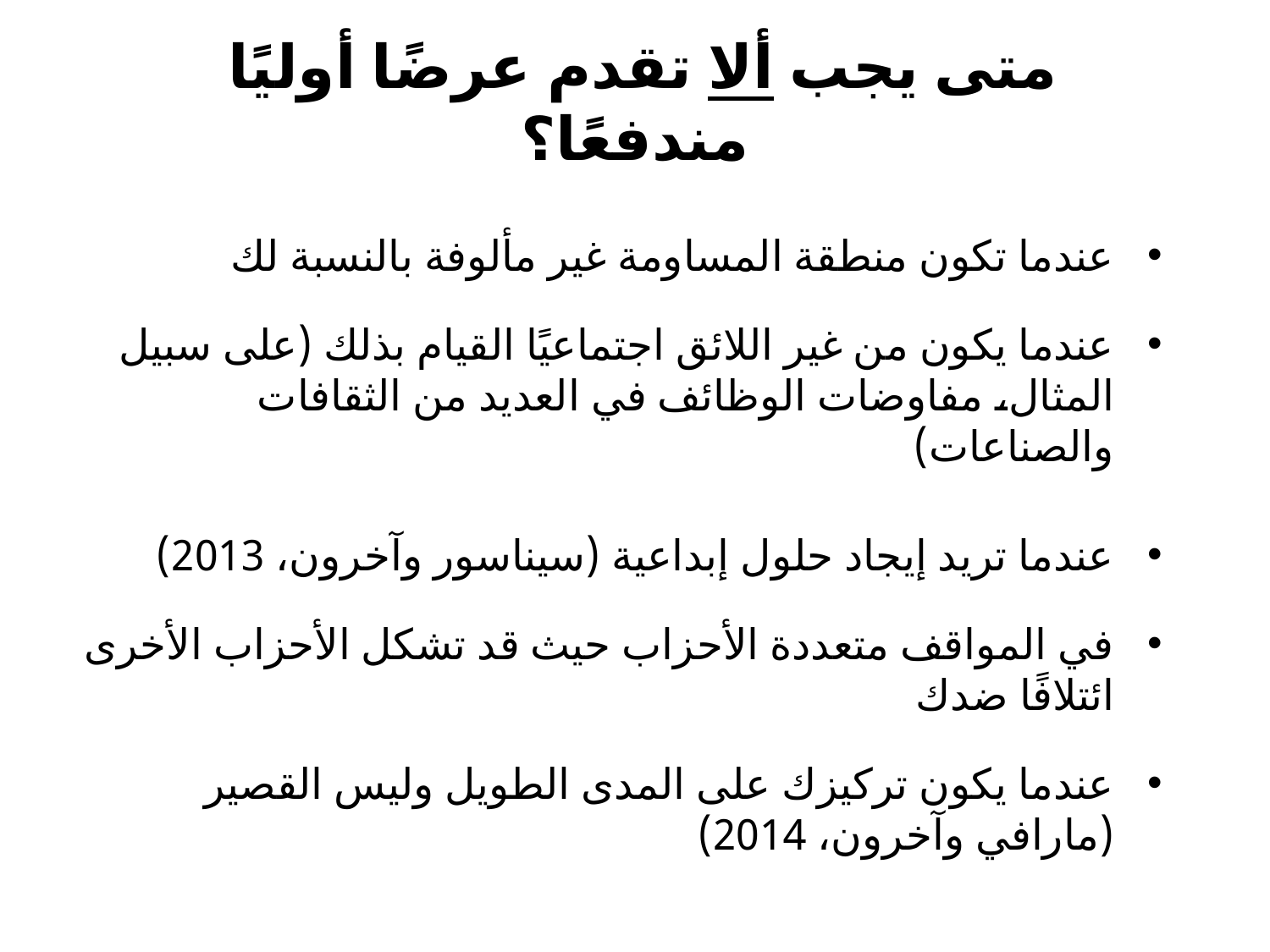

# متى يجب ألا تقدم عرضًا أوليًا مندفعًا؟
عندما تكون منطقة المساومة غير مألوفة بالنسبة لك

عندما يكون من غير اللائق اجتماعيًا القيام بذلك (على سبيل المثال، مفاوضات الوظائف في العديد من الثقافات والصناعات)

عندما تريد إيجاد حلول إبداعية (سيناسور وآخرون، 2013)

في المواقف متعددة الأحزاب حيث قد تشكل الأحزاب الأخرى ائتلافًا ضدك

عندما يكون تركيزك على المدى الطويل وليس القصير (مارافي وآخرون، 2014)